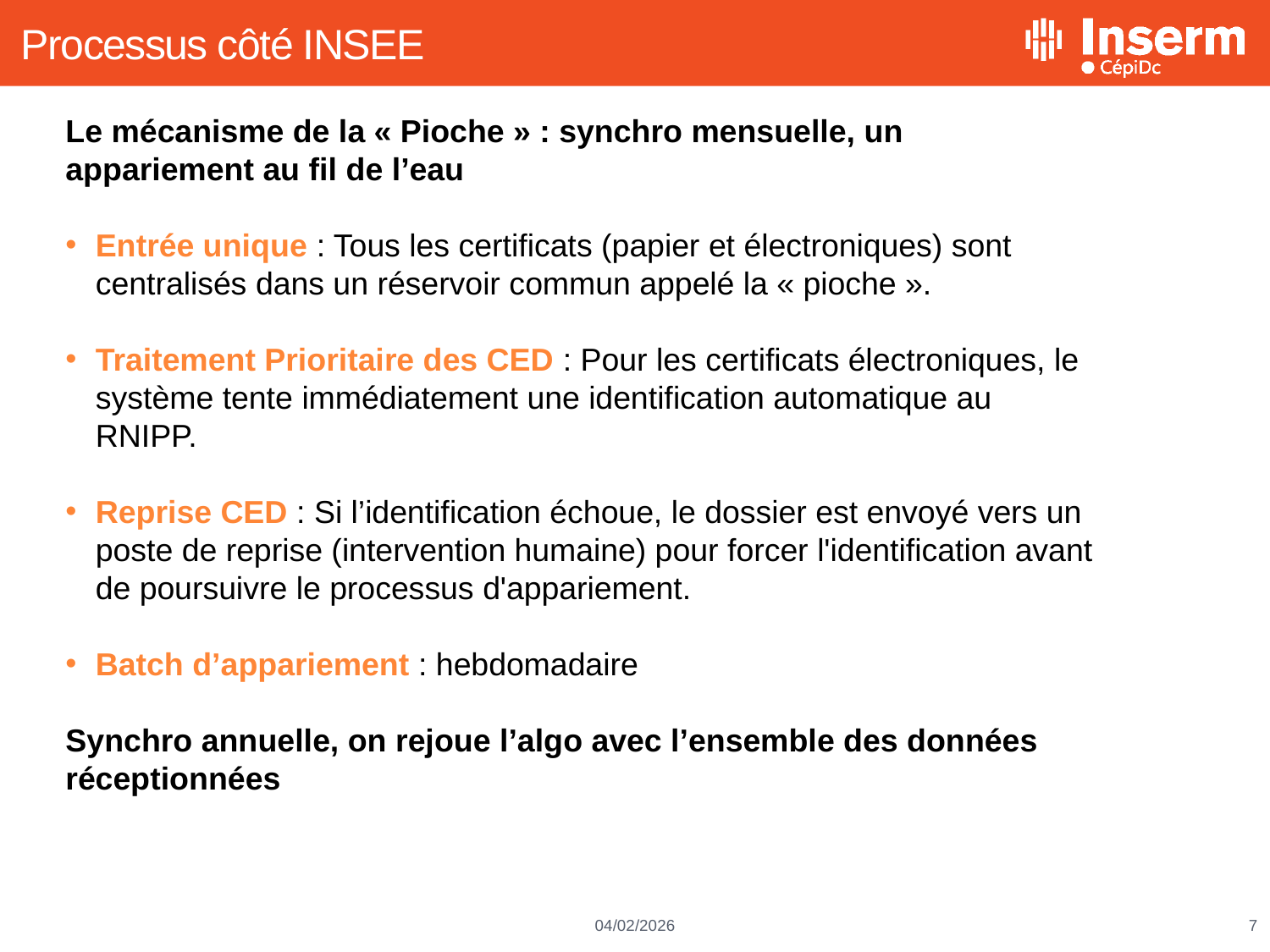

# Processus côté INSEE
Le mécanisme de la « Pioche » : synchro mensuelle, un appariement au fil de l’eau

Entrée unique : Tous les certificats (papier et électroniques) sont centralisés dans un réservoir commun appelé la « pioche ».

Traitement Prioritaire des CED : Pour les certificats électroniques, le système tente immédiatement une identification automatique au RNIPP.

Reprise CED : Si l’identification échoue, le dossier est envoyé vers un poste de reprise (intervention humaine) pour forcer l'identification avant de poursuivre le processus d'appariement.

Batch d’appariement : hebdomadaire

Synchro annuelle, on rejoue l’algo avec l’ensemble des données réceptionnées

7